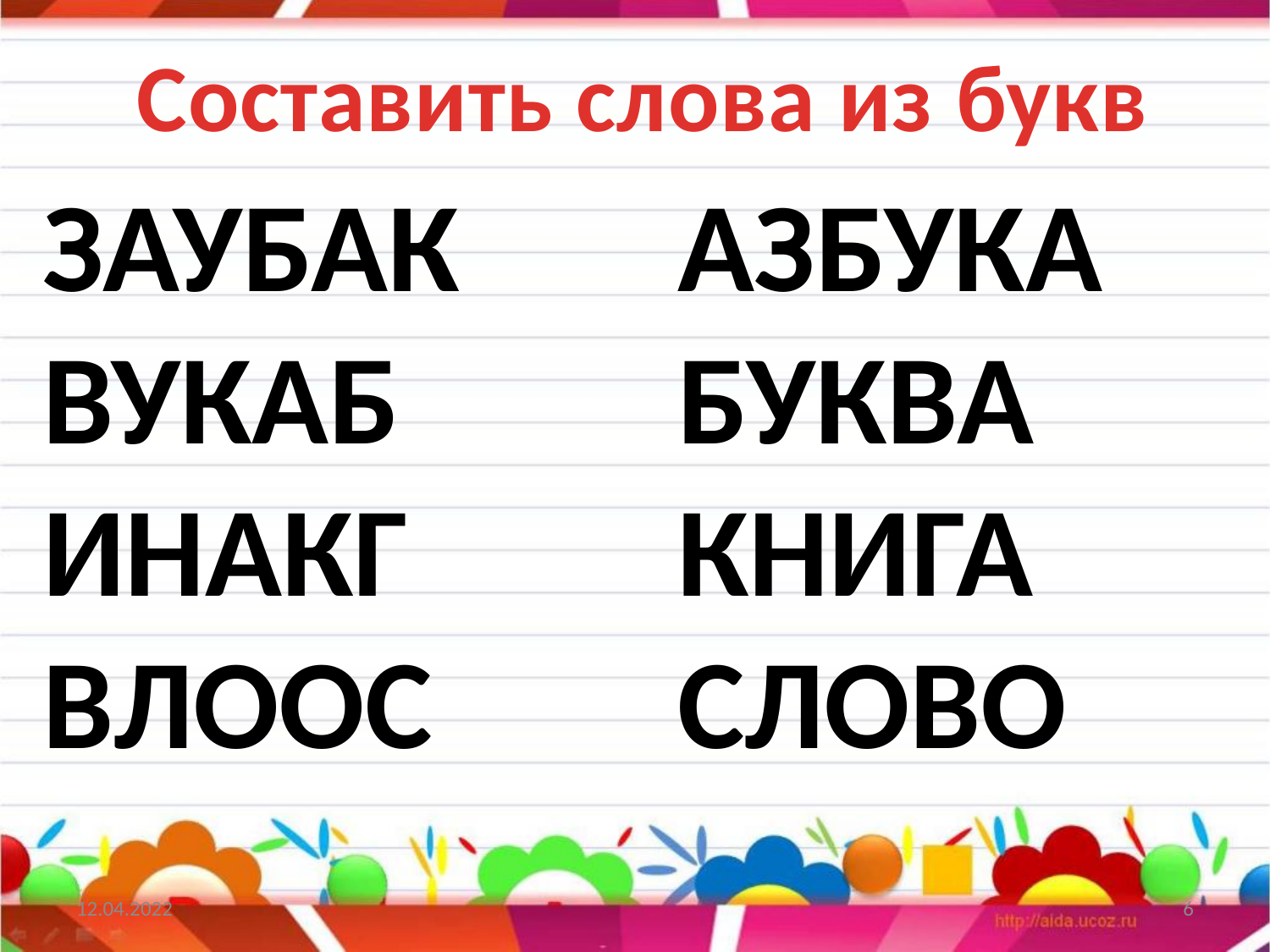

Составить слова из букв
ЗАУБАК
ВУКАБ
ИНАКГ
ВЛООС
АЗБУКА
БУКВА
КНИГА
СЛОВО
12.04.2022
6